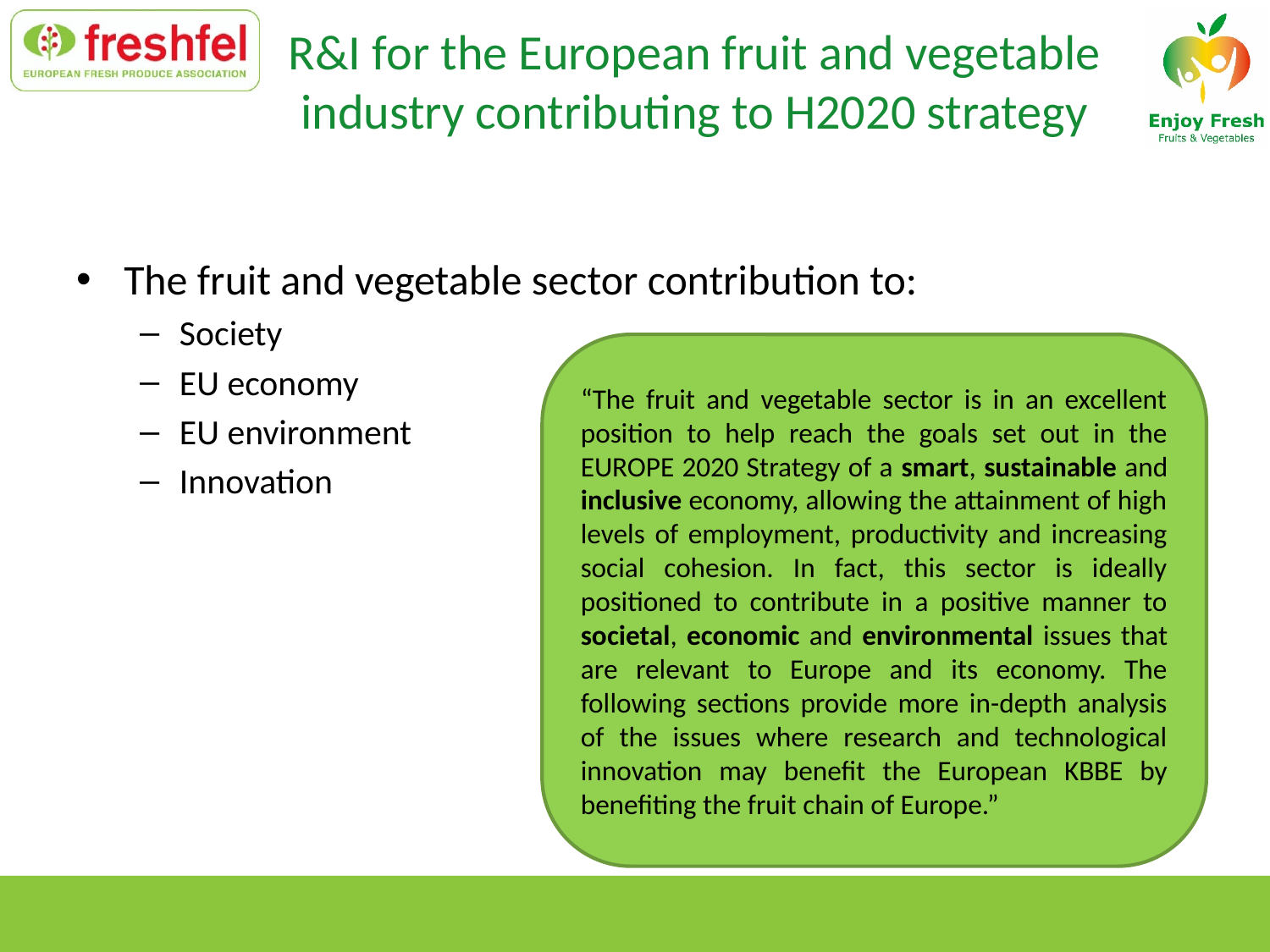

# R&I for the European fruit and vegetable industry contributing to H2020 strategy
The fruit and vegetable sector contribution to:
Society
EU economy
EU environment
Innovation

“The fruit and vegetable sector is in an excellent position to help reach the goals set out in the EUROPE 2020 Strategy of a smart, sustainable and inclusive economy, allowing the attainment of high levels of employment, productivity and increasing social cohesion. In fact, this sector is ideally positioned to contribute in a positive manner to societal, economic and environmental issues that are relevant to Europe and its economy. The following sections provide more in-depth analysis of the issues where research and technological innovation may benefit the European KBBE by benefiting the fruit chain of Europe.”